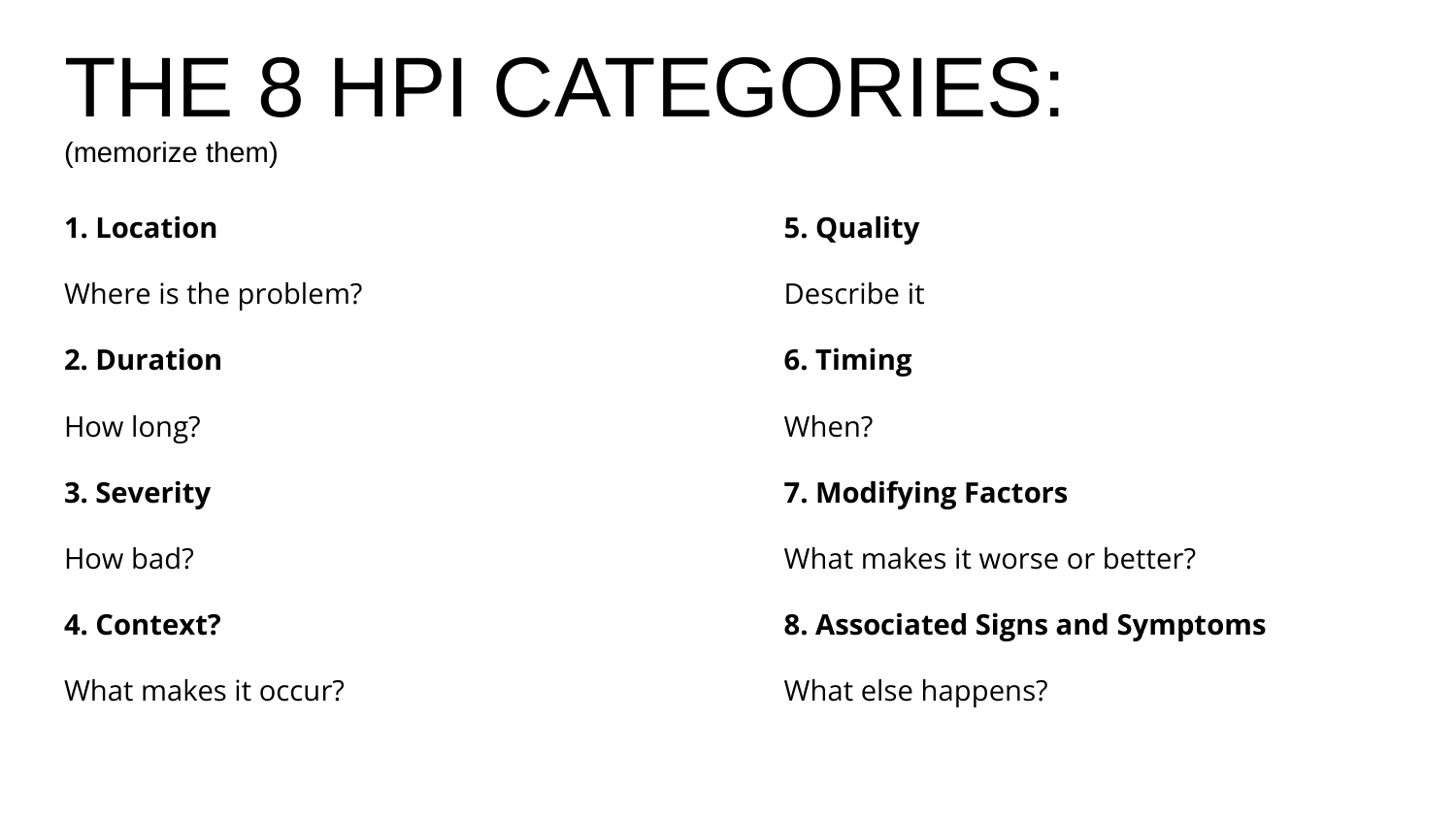

# THE 8 HPI CATEGORIES:
(memorize them)
1. Location
Where is the problem?
2. Duration
How long?
3. Severity
How bad?
4. Context?
What makes it occur?
5. Quality
Describe it
6. Timing
When?
7. Modifying Factors
What makes it worse or better?
8. Associated Signs and Symptoms
What else happens?